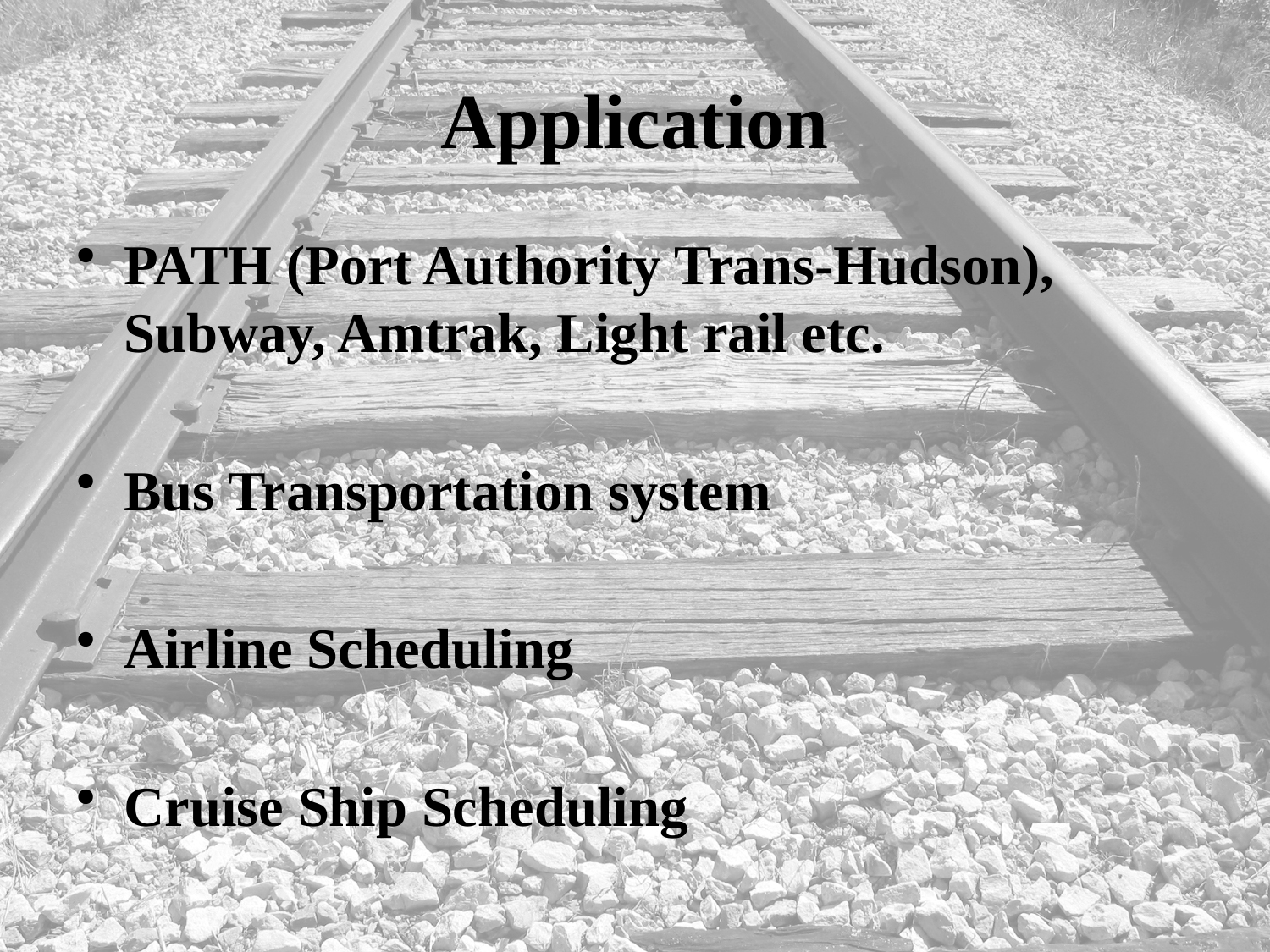

# Application
PATH (Port Authority Trans-Hudson), Subway, Amtrak, Light rail etc.

Bus Transportation system

Airline Scheduling

Cruise Ship Scheduling